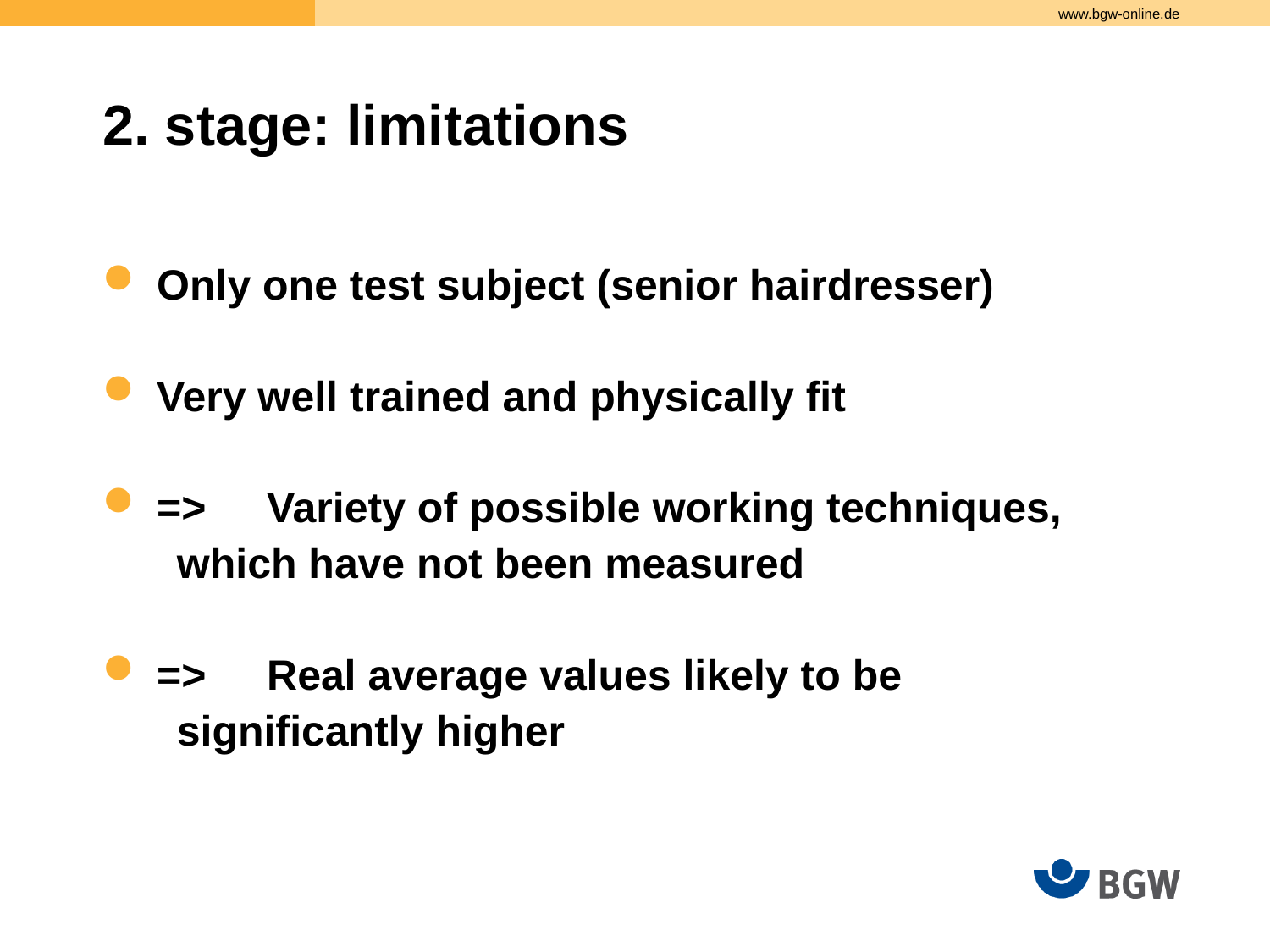

2. stage: limitations
 Only one test subject (senior hairdresser)

 Very well trained and physically fit

 => 	Variety of possible working techniques,
	which have not been measured

 =>	Real average values likely to be
	significantly higher